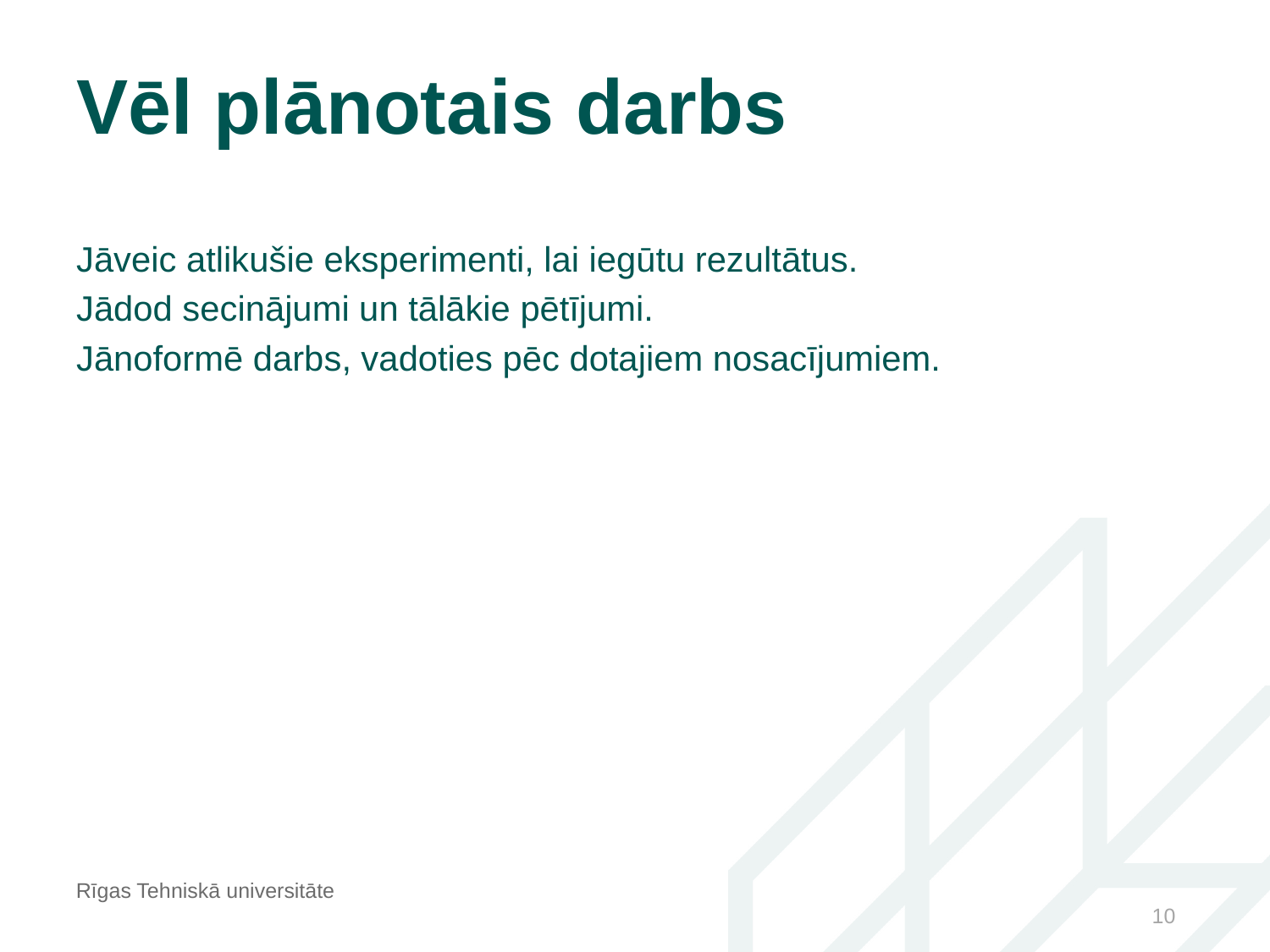

# Vēl plānotais darbs
Jāveic atlikušie eksperimenti, lai iegūtu rezultātus.
Jādod secinājumi un tālākie pētījumi.
Jānoformē darbs, vadoties pēc dotajiem nosacījumiem.

Rīgas Tehniskā universitāte